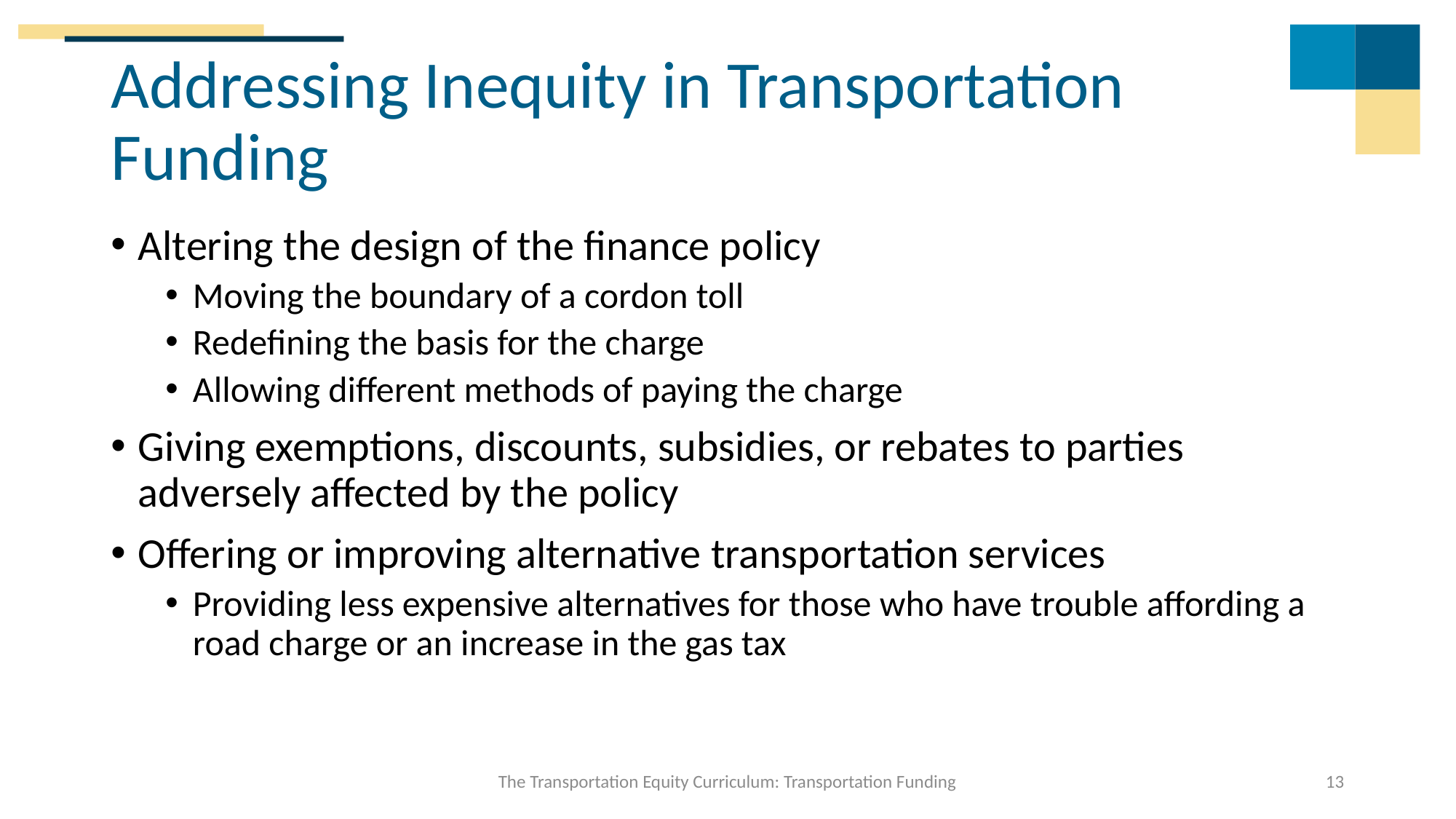

# Addressing Inequity in Transportation Funding
Altering the design of the finance policy
Moving the boundary of a cordon toll
Redefining the basis for the charge
Allowing different methods of paying the charge
Giving exemptions, discounts, subsidies, or rebates to parties adversely affected by the policy
Offering or improving alternative transportation services
Providing less expensive alternatives for those who have trouble affording a road charge or an increase in the gas tax
The Transportation Equity Curriculum: Transportation Funding
13